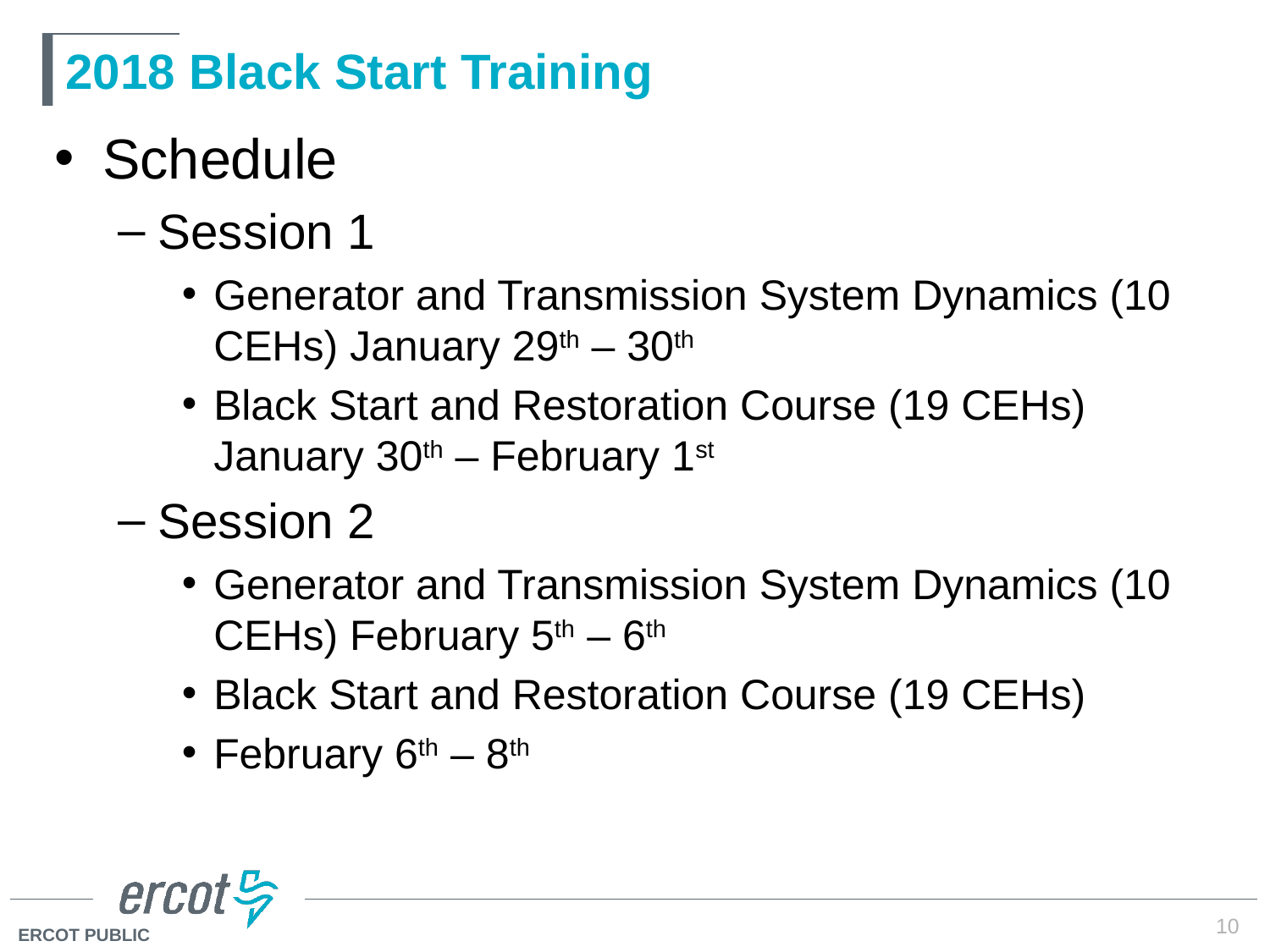

# 2018 Black Start Training
Schedule
Session 1
Generator and Transmission System Dynamics (10 CEHs) January 29th – 30th
Black Start and Restoration Course (19 CEHs) January 30th – February 1st
Session 2
Generator and Transmission System Dynamics (10 CEHs) February 5th – 6th
Black Start and Restoration Course (19 CEHs)
February 6th – 8th
10